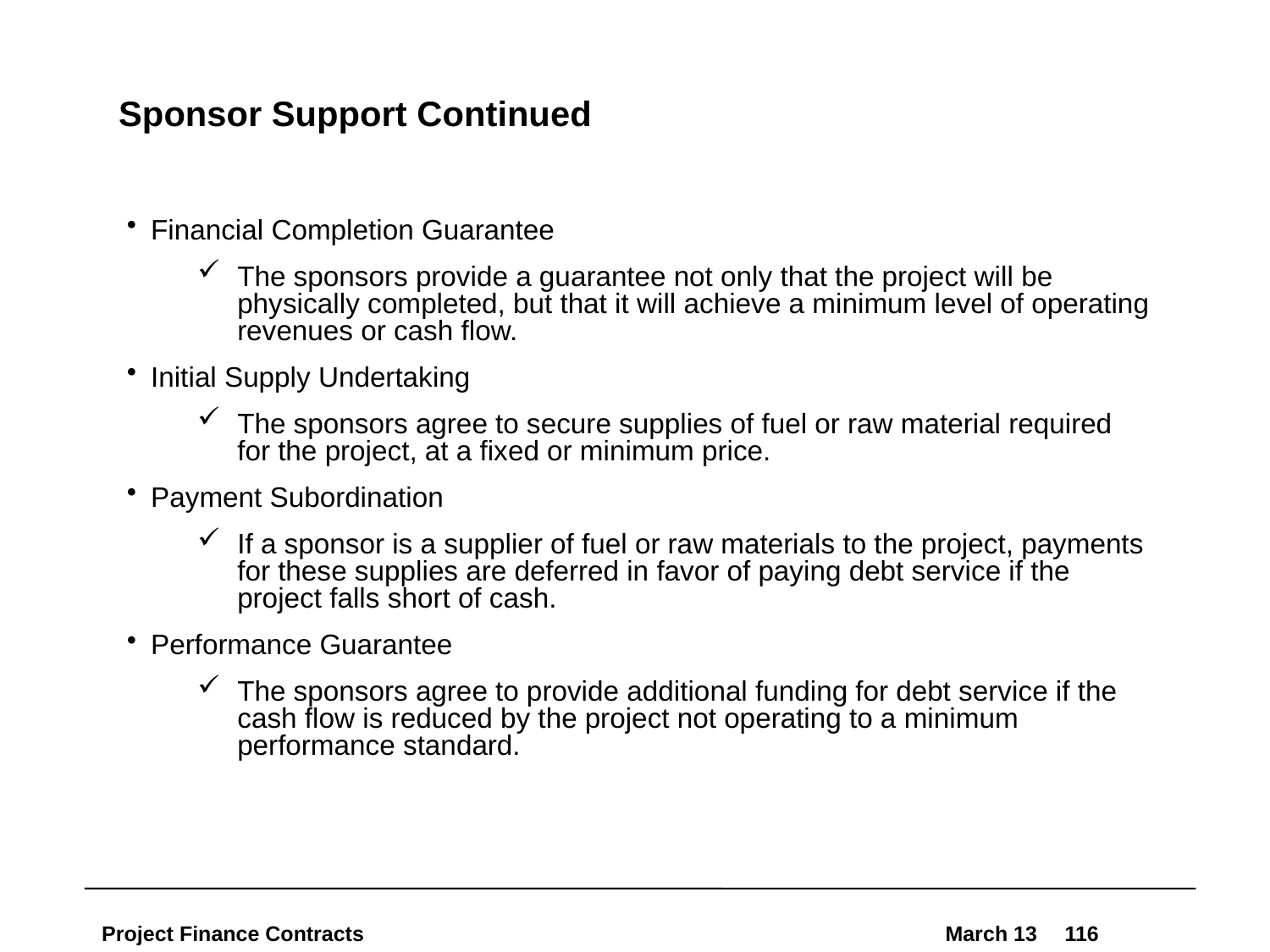

# Sponsor Support Continued
Financial Completion Guarantee
The sponsors provide a guarantee not only that the project will be physically completed, but that it will achieve a minimum level of operating revenues or cash flow.
Initial Supply Undertaking
The sponsors agree to secure supplies of fuel or raw material required for the project, at a fixed or minimum price.
Payment Subordination
If a sponsor is a supplier of fuel or raw materials to the project, payments for these supplies are deferred in favor of paying debt service if the project falls short of cash.
Performance Guarantee
The sponsors agree to provide additional funding for debt service if the cash flow is reduced by the project not operating to a minimum performance standard.